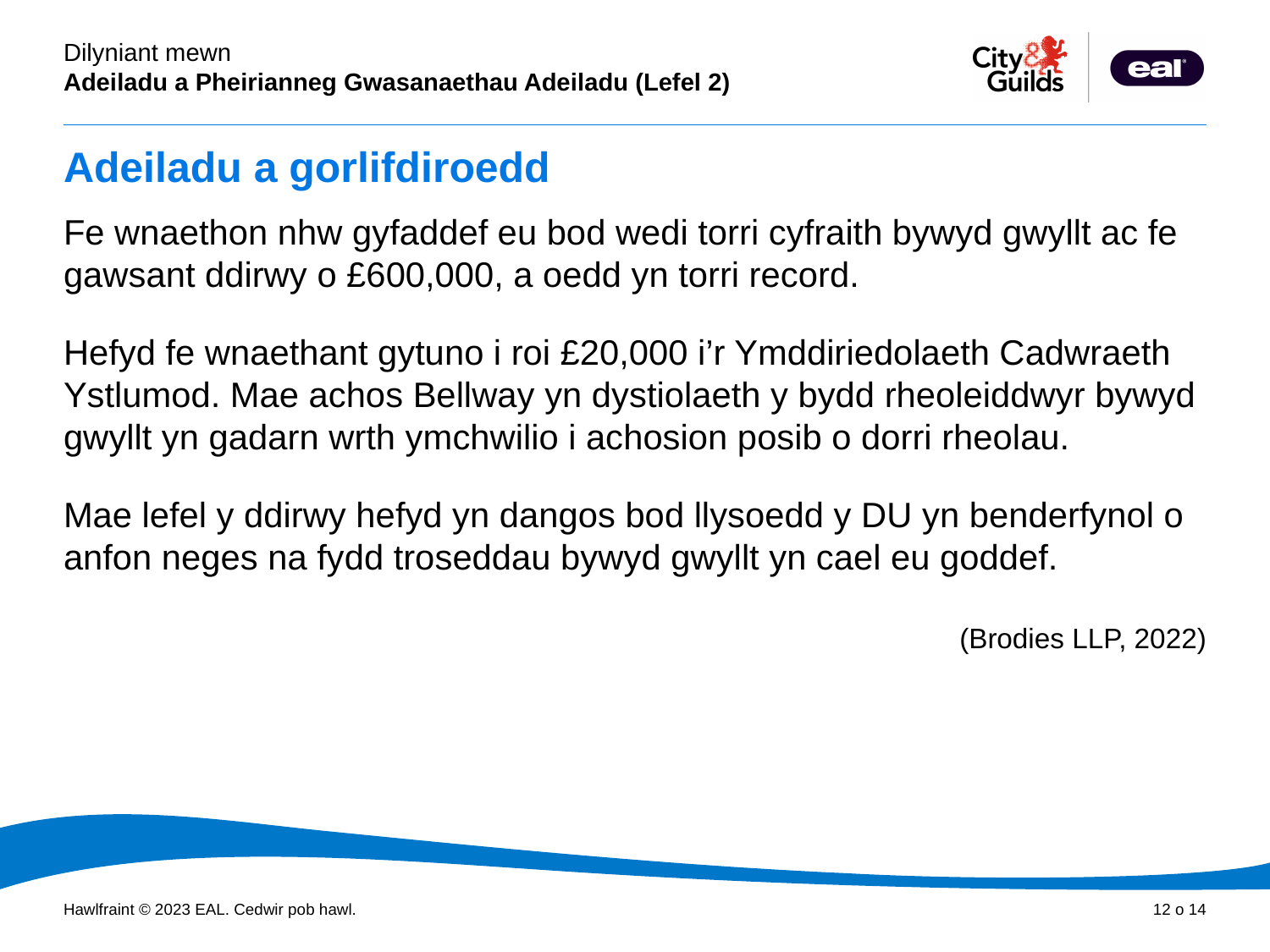

# Adeiladu a gorlifdiroedd
Fe wnaethon nhw gyfaddef eu bod wedi torri cyfraith bywyd gwyllt ac fe gawsant ddirwy o £600,000, a oedd yn torri record.
Hefyd fe wnaethant gytuno i roi £20,000 i’r Ymddiriedolaeth Cadwraeth Ystlumod. Mae achos Bellway yn dystiolaeth y bydd rheoleiddwyr bywyd gwyllt yn gadarn wrth ymchwilio i achosion posib o dorri rheolau.
Mae lefel y ddirwy hefyd yn dangos bod llysoedd y DU yn benderfynol o anfon neges na fydd troseddau bywyd gwyllt yn cael eu goddef.
(Brodies LLP, 2022)